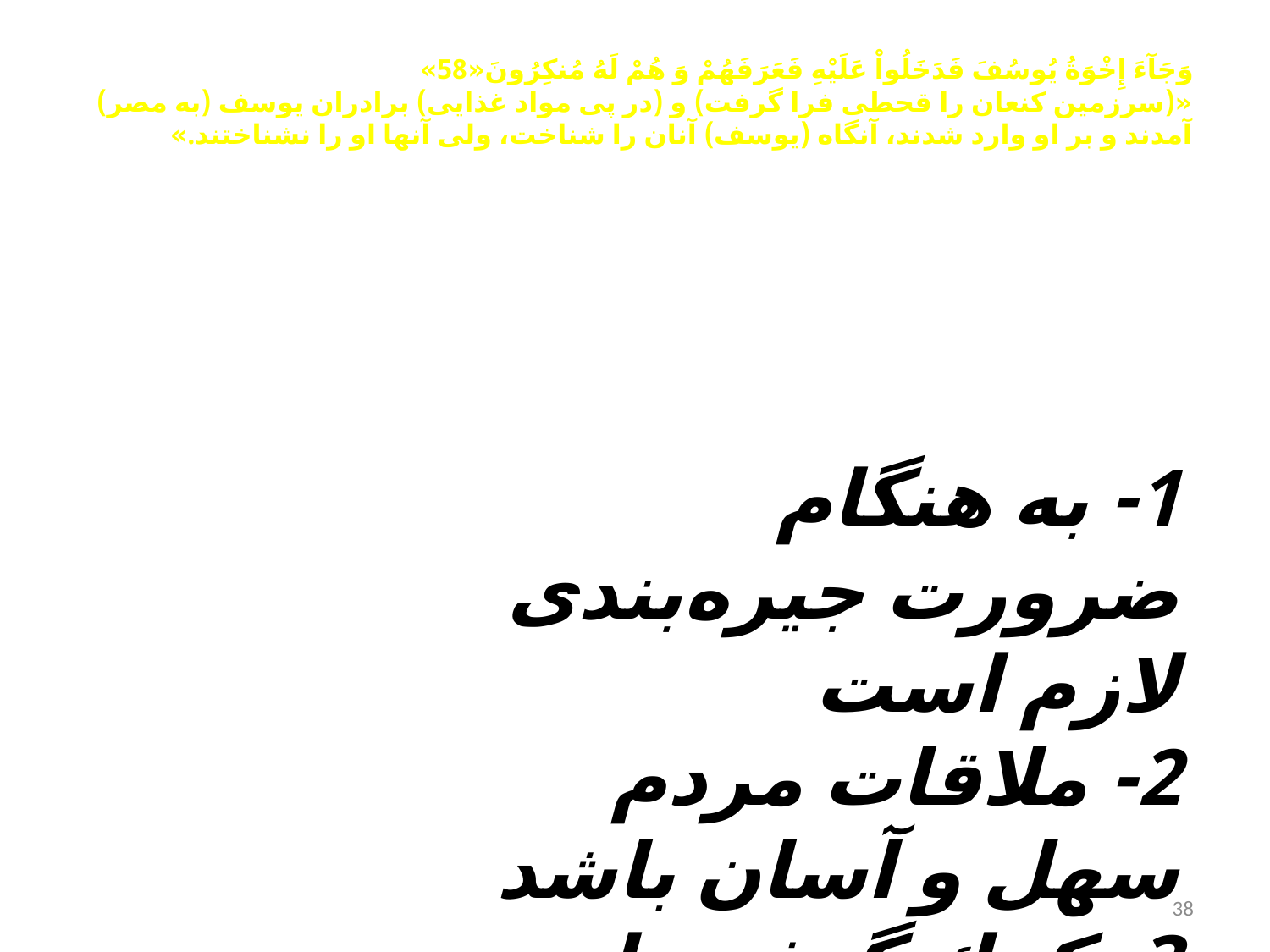

# وَجَآءَ إِخْوَةُ یُوسُفَ فَدَخَلُواْ عَلَیْهِ فَعَرَفَهُمْ وَ هُمْ لَهُ مُنكِرُونَ«58» «(سرزمین كنعان را قحطی فرا گرفت) و (در پی مواد غذایی) برادران یوسف (به مصر) آمدند و بر او وارد شدند، آنگاه (یوسف) آنان را شناخت، ولی آنها او را نشناختند.»
1- به هنگام ضرورت جیره‌بندی لازم است
2- ملاقات مردم سهل و آسان باشد
3- كمك گرفتن از دیگران در بحران‌ها
38